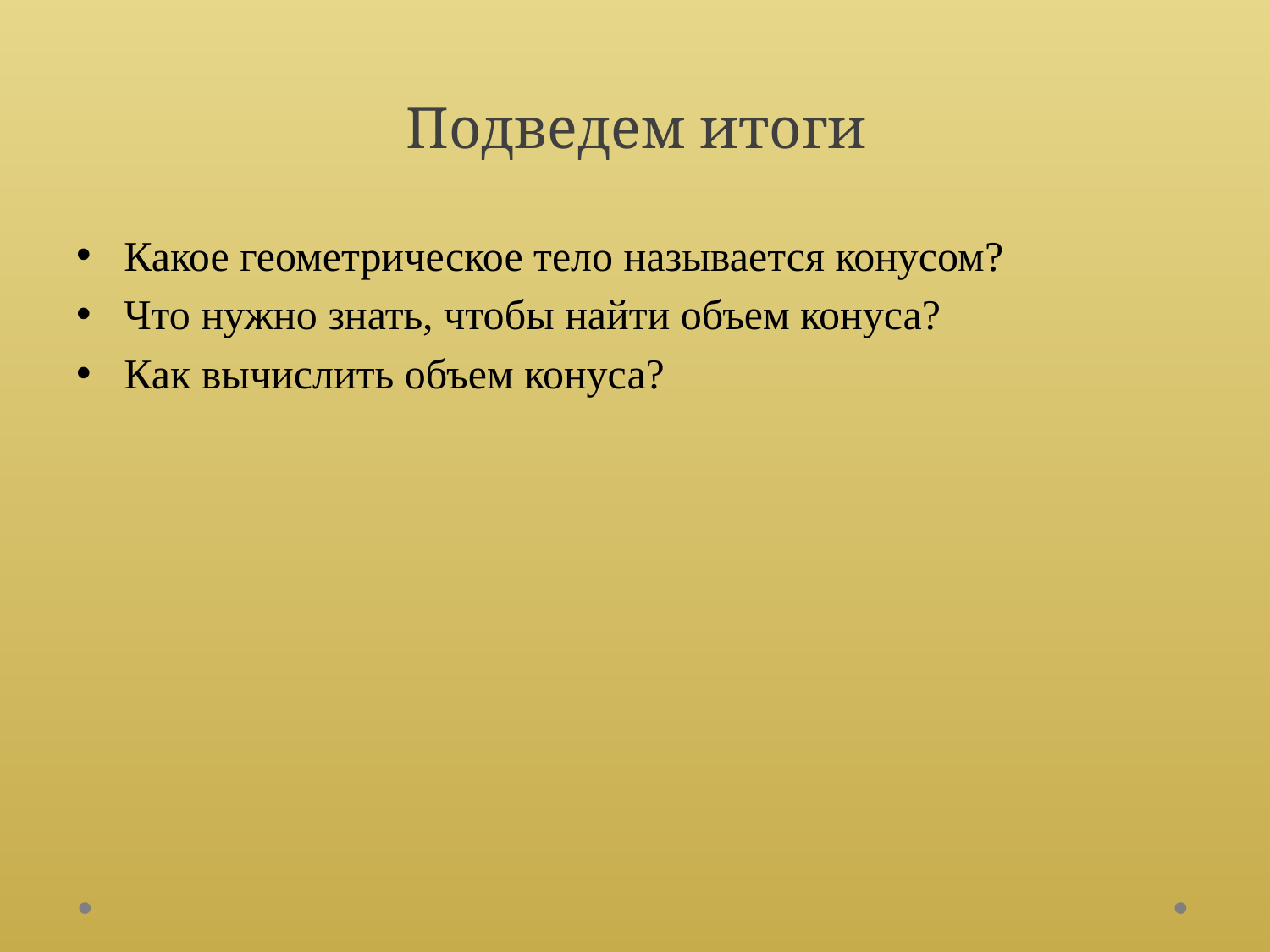

# Подведем итоги
Какое геометрическое тело называется конусом?
Что нужно знать, чтобы найти объем конуса?
Как вычислить объем конуса?